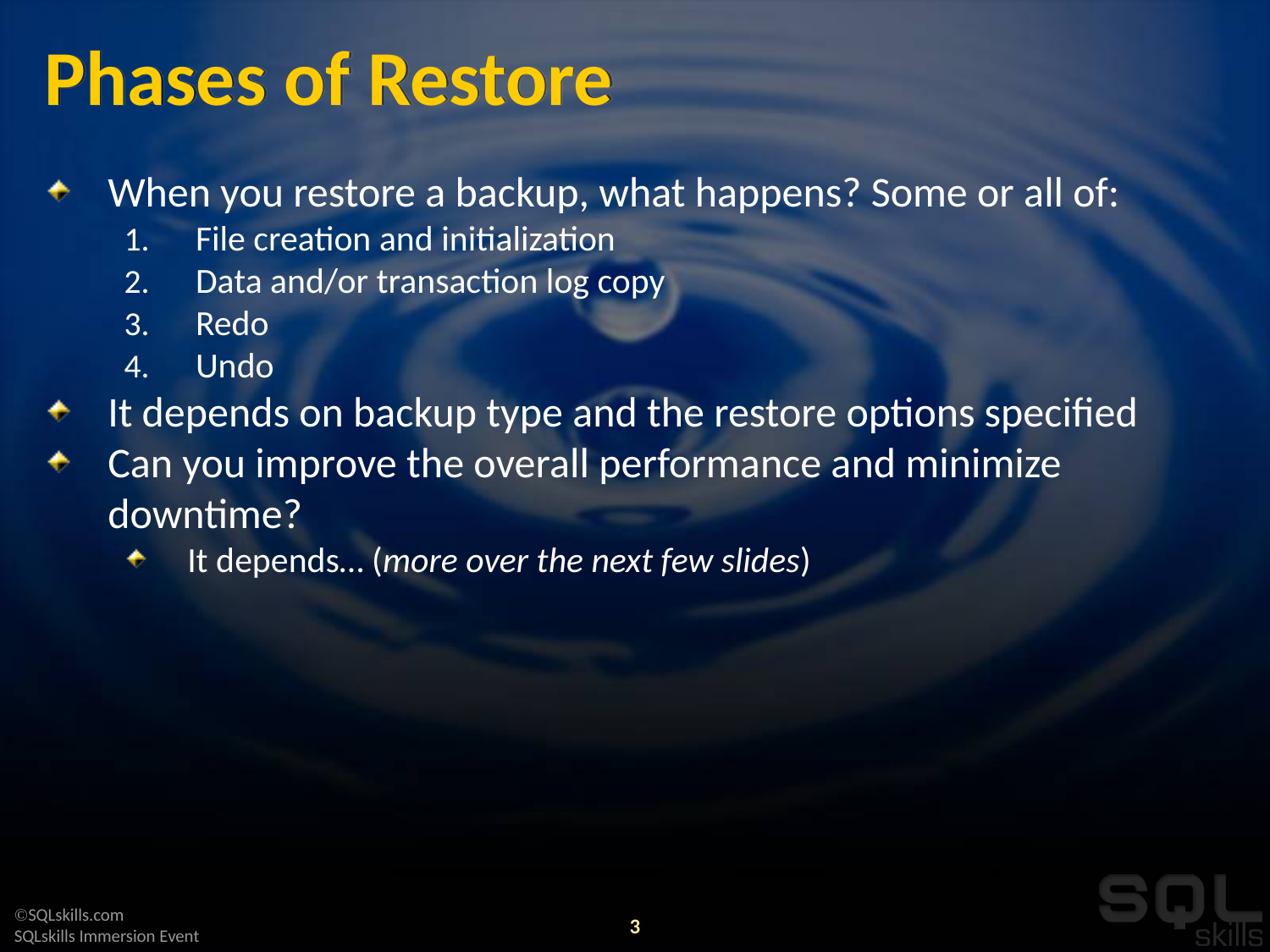

# Phases of Restore
When you restore a backup, what happens? Some or all of:
File creation and initialization
Data and/or transaction log copy
Redo
Undo
It depends on backup type and the restore options specified
Can you improve the overall performance and minimize downtime?
It depends… (more over the next few slides)
3